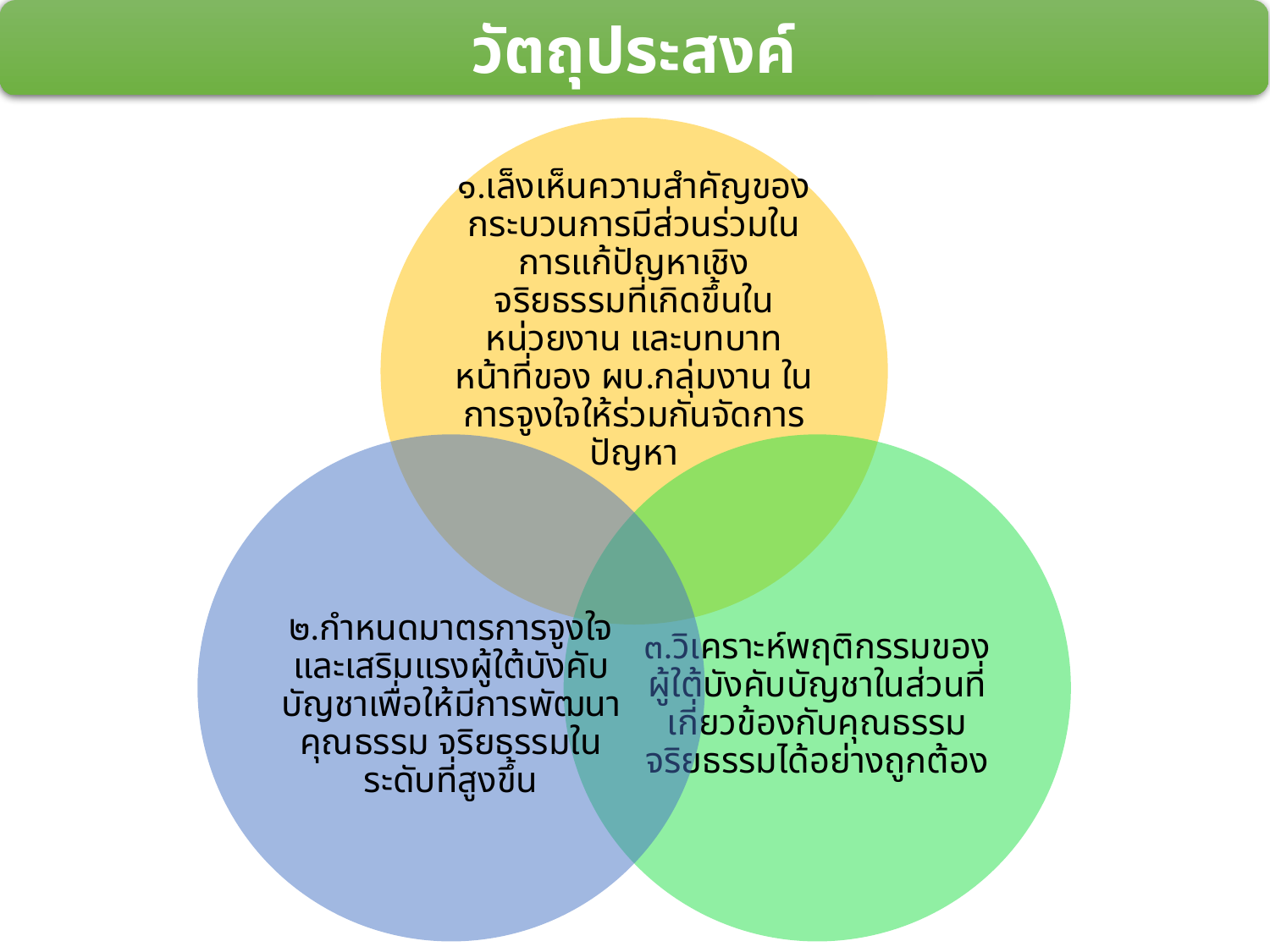

วัตถุประสงค์
๑.เล็งเห็นความสำคัญของกระบวนการมีส่วนร่วมในการแก้ปัญหาเชิงจริยธรรมที่เกิดขึ้นในหน่วยงาน และบทบาทหน้าที่ของ ผบ.กลุ่มงาน ในการจูงใจให้ร่วมกันจัดการปัญหา
๓.วิเคราะห์พฤติกรรมของผู้ใต้บังคับบัญชาในส่วนที่เกี่ยวข้องกับคุณธรรม จริยธรรมได้อย่างถูกต้อง
๒.กำหนดมาตรการจูงใจและเสริมแรงผู้ใต้บังคับบัญชาเพื่อให้มีการพัฒนาคุณธรรม จริยธรรมในระดับที่สูงขึ้น